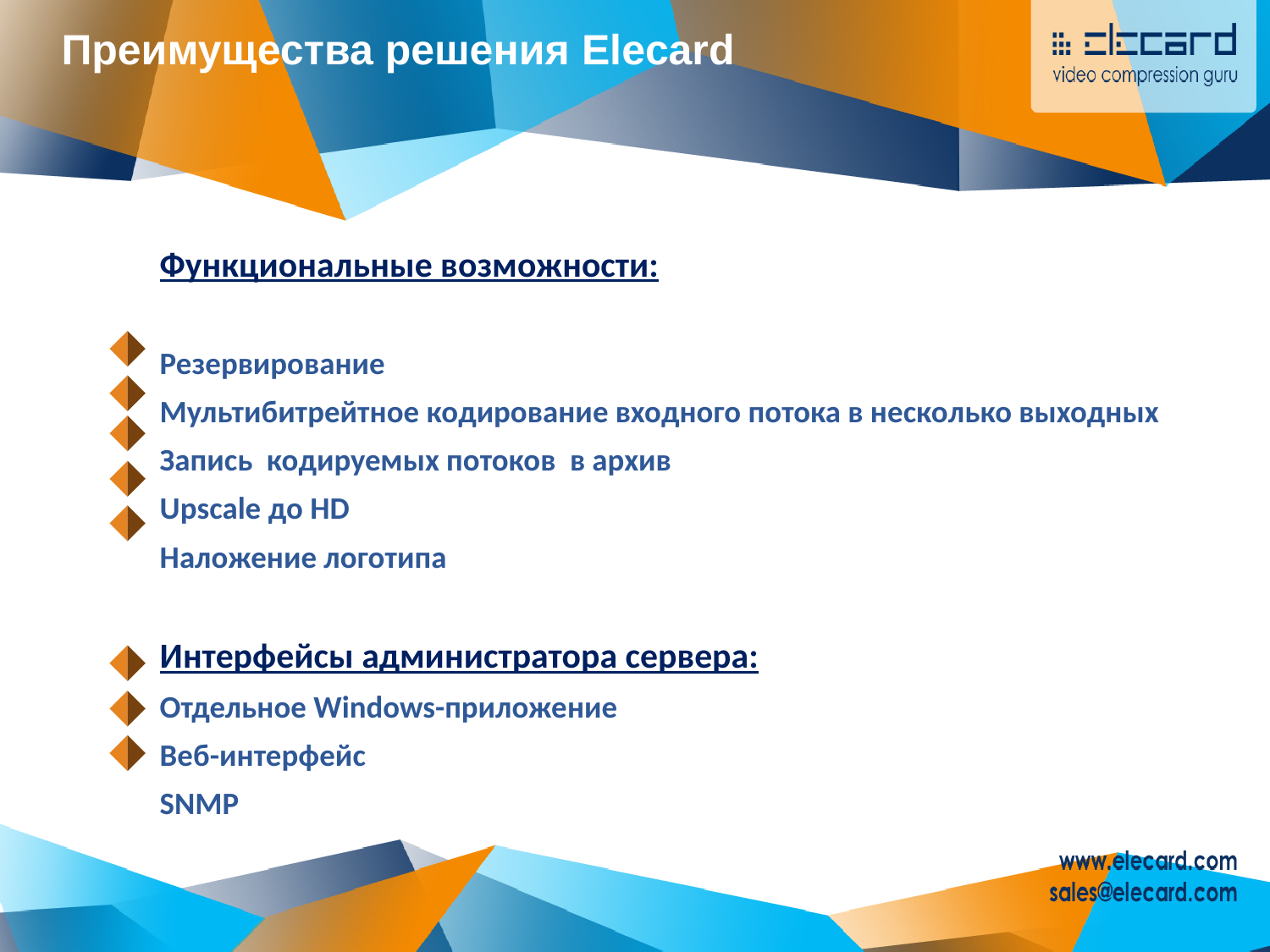

Преимущества решения Elecard
Функциональные возможности:

Резервирование
Мультибитрейтное кодирование входного потока в несколько выходных
Запись  кодируемых потоков  в архив
Upscale до HD
Наложение логотипа

Интерфейсы администратора сервера:
Отдельное Windows-приложение
Веб-интерфейс
SNMP